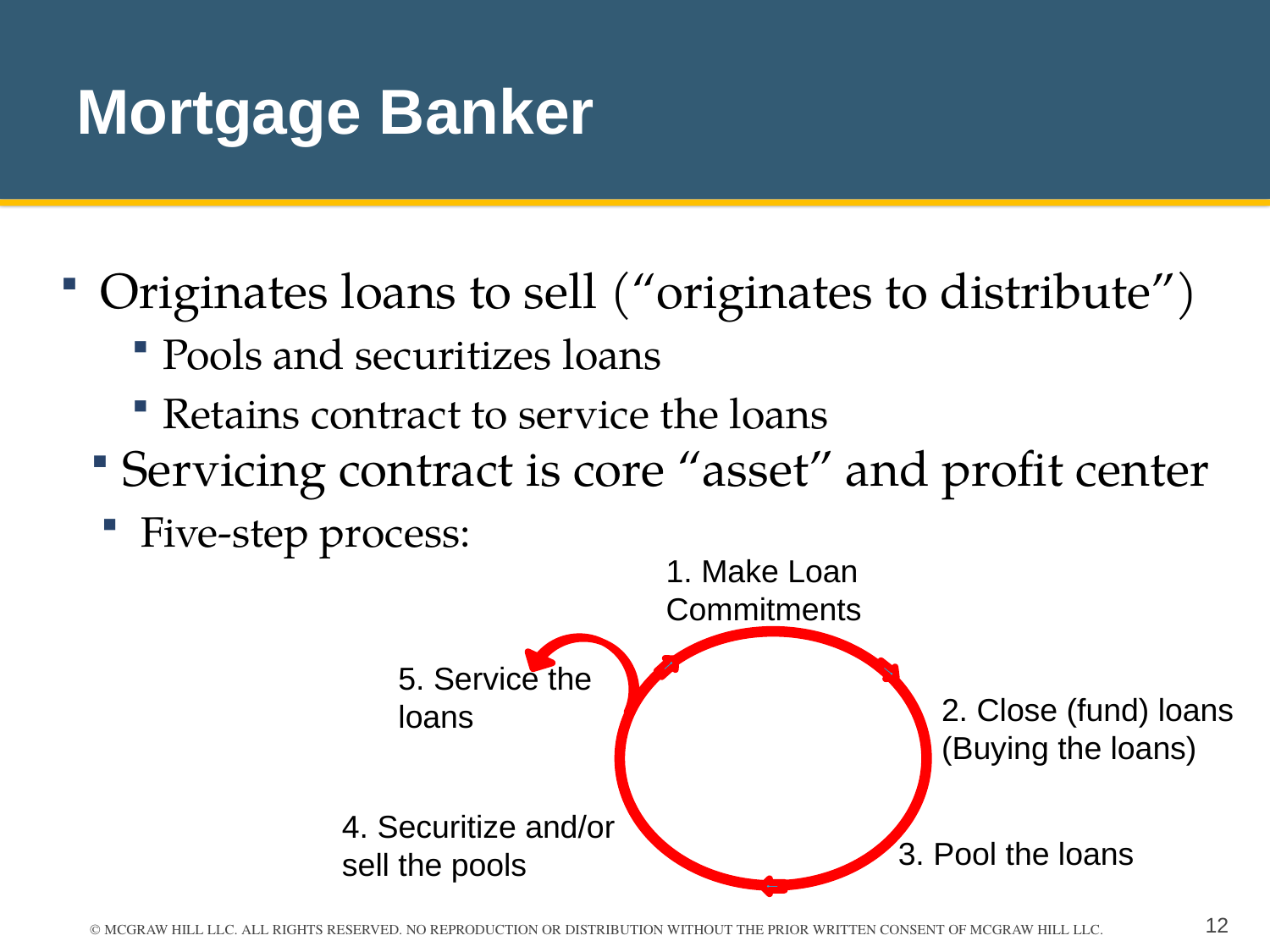

# Mortgage Banker
Originates loans to sell (“originates to distribute”)
Pools and securitizes loans
Retains contract to service the loans
Servicing contract is core “asset” and profit center
Five-step process:

1. Make Loan
Commitments
2. Close (fund) loans
(Buying the loans)
4. Securitize and/or
sell the pools
5. Service the
loans

3. Pool the loans
© MCGRAW HILL LLC. ALL RIGHTS RESERVED. NO REPRODUCTION OR DISTRIBUTION WITHOUT THE PRIOR WRITTEN CONSENT OF MCGRAW HILL LLC.
12